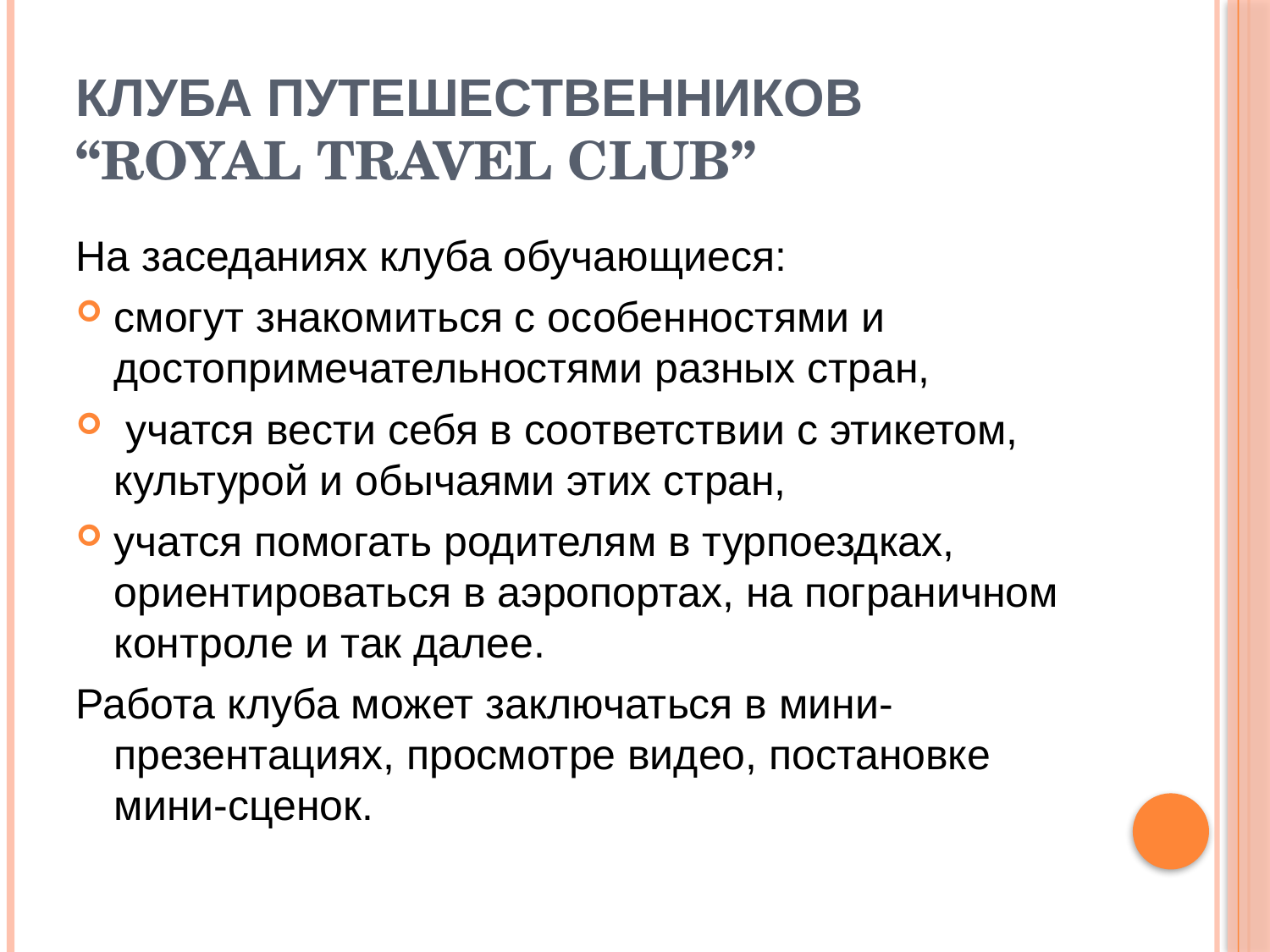

# Клуба путешественников “Royal Travel Club”
На заседаниях клуба обучающиеся:
смогут знакомиться с особенностями и достопримечательностями разных стран,
 учатся вести себя в соответствии с этикетом, культурой и обычаями этих стран,
учатся помогать родителям в турпоездках, ориентироваться в аэропортах, на пограничном контроле и так далее.
Работа клуба может заключаться в мини-презентациях, просмотре видео, постановке мини-сценок.